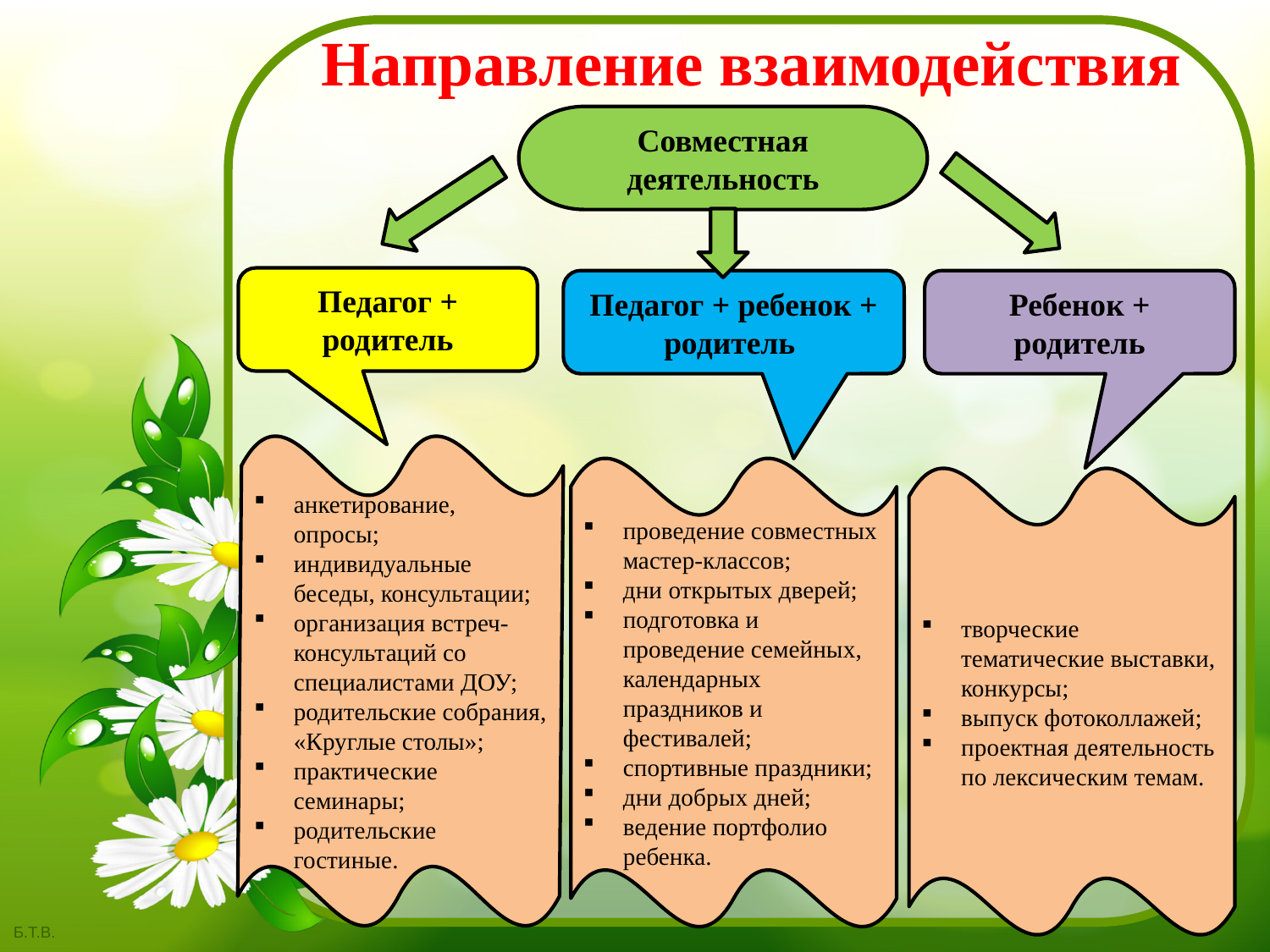

Направление взаимодействия
Совместная деятельность

Педагог + родитель
Педагог + ребенок + родитель
Ребенок + родитель

анкетирование, опросы;
индивидуальные беседы, консультации;
организация встреч-консультаций со специалистами ДОУ;
родительские собрания, «Круглые столы»;
практические семинары;
родительские гостиные.

проведение совместных мастер-классов;
дни открытых дверей;
подготовка и проведение семейных, календарных праздников и фестивалей;
спортивные праздники;
дни добрых дней;
ведение портфолио ребенка.
творческие тематические выставки, конкурсы;
выпуск фотоколлажей;
проектная деятельность по лексическим темам.